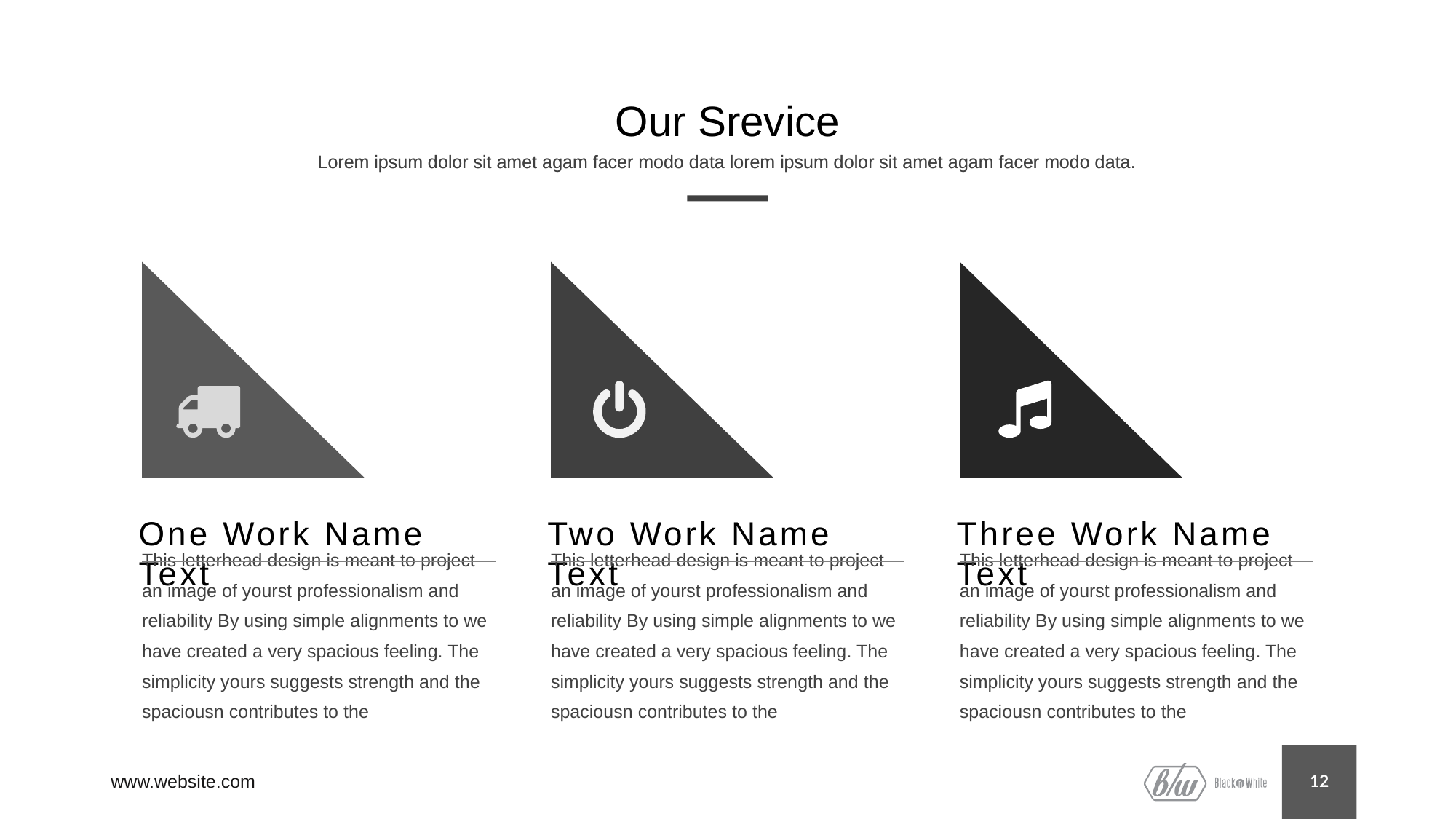

# Our Srevice

Lorem ipsum dolor sit amet agam facer modo data lorem ipsum dolor sit amet agam facer modo data.

One Work Name Text
Two Work Name Text
Three Work Name Text
This letterhead design is meant to project an image of yourst professionalism and reliability By using simple alignments to we have created a very spacious feeling. The simplicity yours suggests strength and the spaciousn contributes to the
This letterhead design is meant to project an image of yourst professionalism and reliability By using simple alignments to we have created a very spacious feeling. The simplicity yours suggests strength and the spaciousn contributes to the
This letterhead design is meant to project an image of yourst professionalism and reliability By using simple alignments to we have created a very spacious feeling. The simplicity yours suggests strength and the spaciousn contributes to the
www.website.com